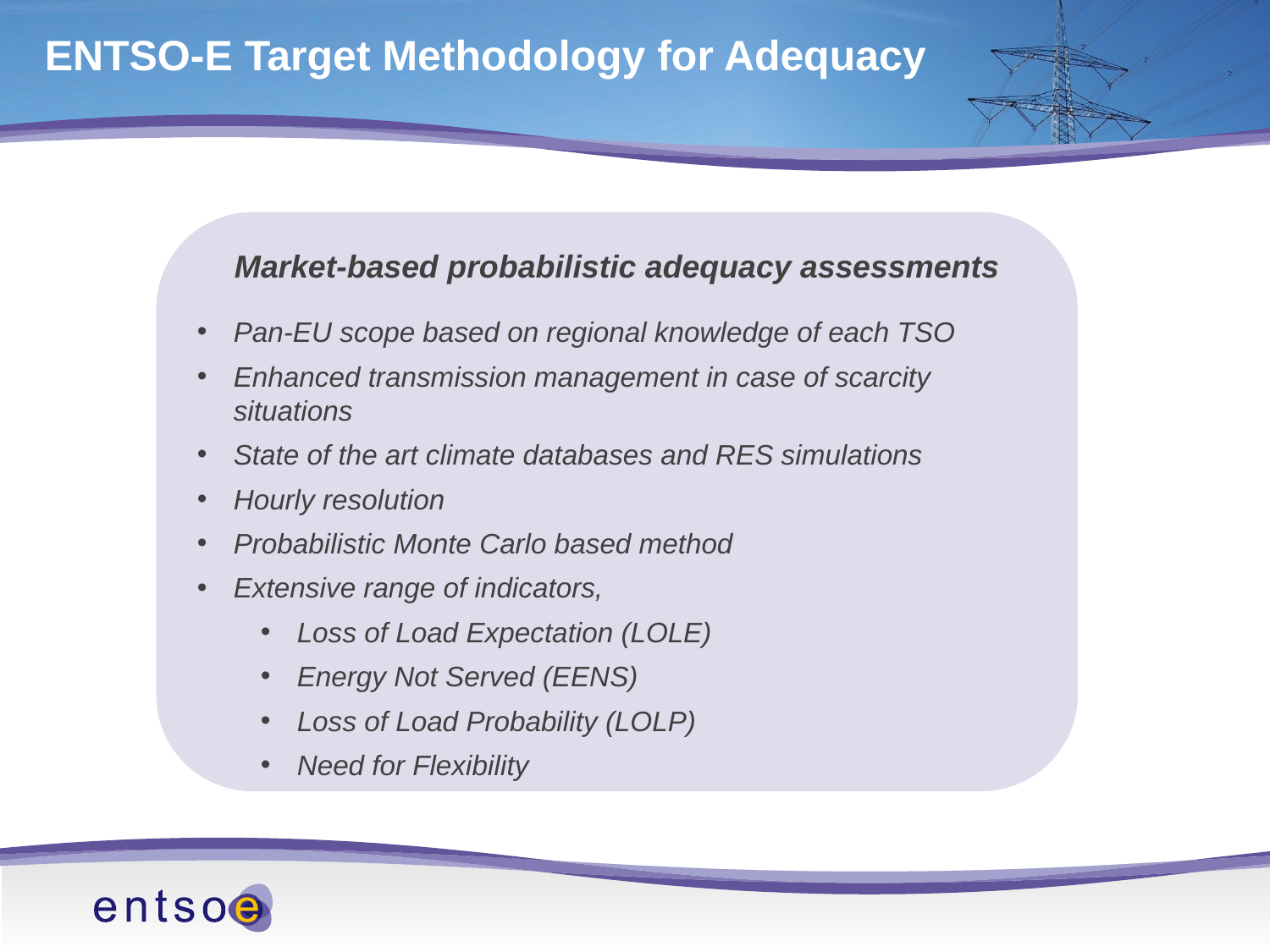

# ENTSO-E Target Methodology for Adequacy
Market-based probabilistic adequacy assessments

Pan-EU scope based on regional knowledge of each TSO
Enhanced transmission management in case of scarcity situations
State of the art climate databases and RES simulations
Hourly resolution
Probabilistic Monte Carlo based method
Extensive range of indicators,
Loss of Load Expectation (LOLE)
Energy Not Served (EENS)
Loss of Load Probability (LOLP)
Need for Flexibility